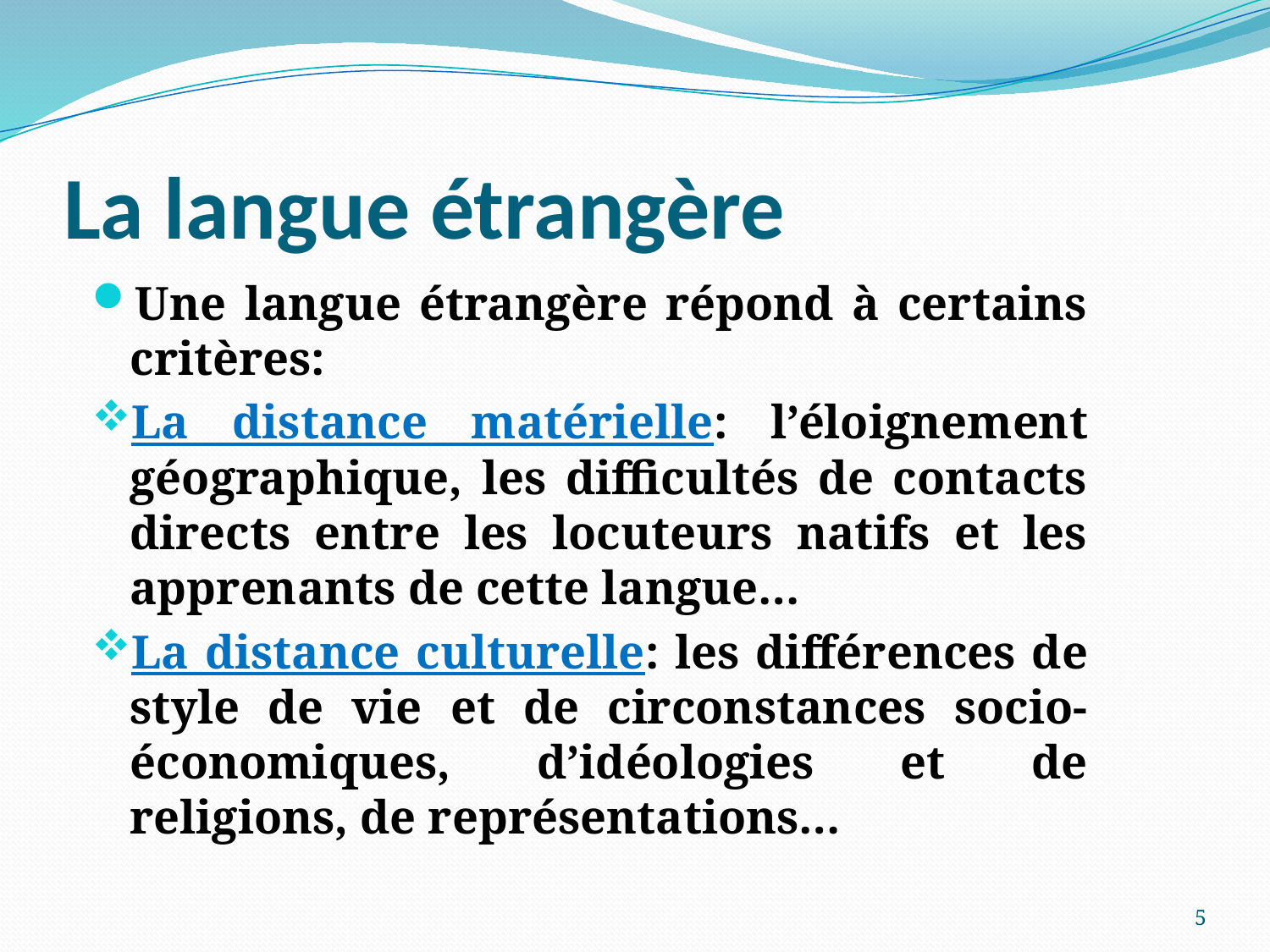

# La langue étrangère
Une langue étrangère répond à certains critères:
La distance matérielle: l’éloignement géographique, les difficultés de contacts directs entre les locuteurs natifs et les apprenants de cette langue…
La distance culturelle: les différences de style de vie et de circonstances socio-économiques, d’idéologies et de religions, de représentations…

5